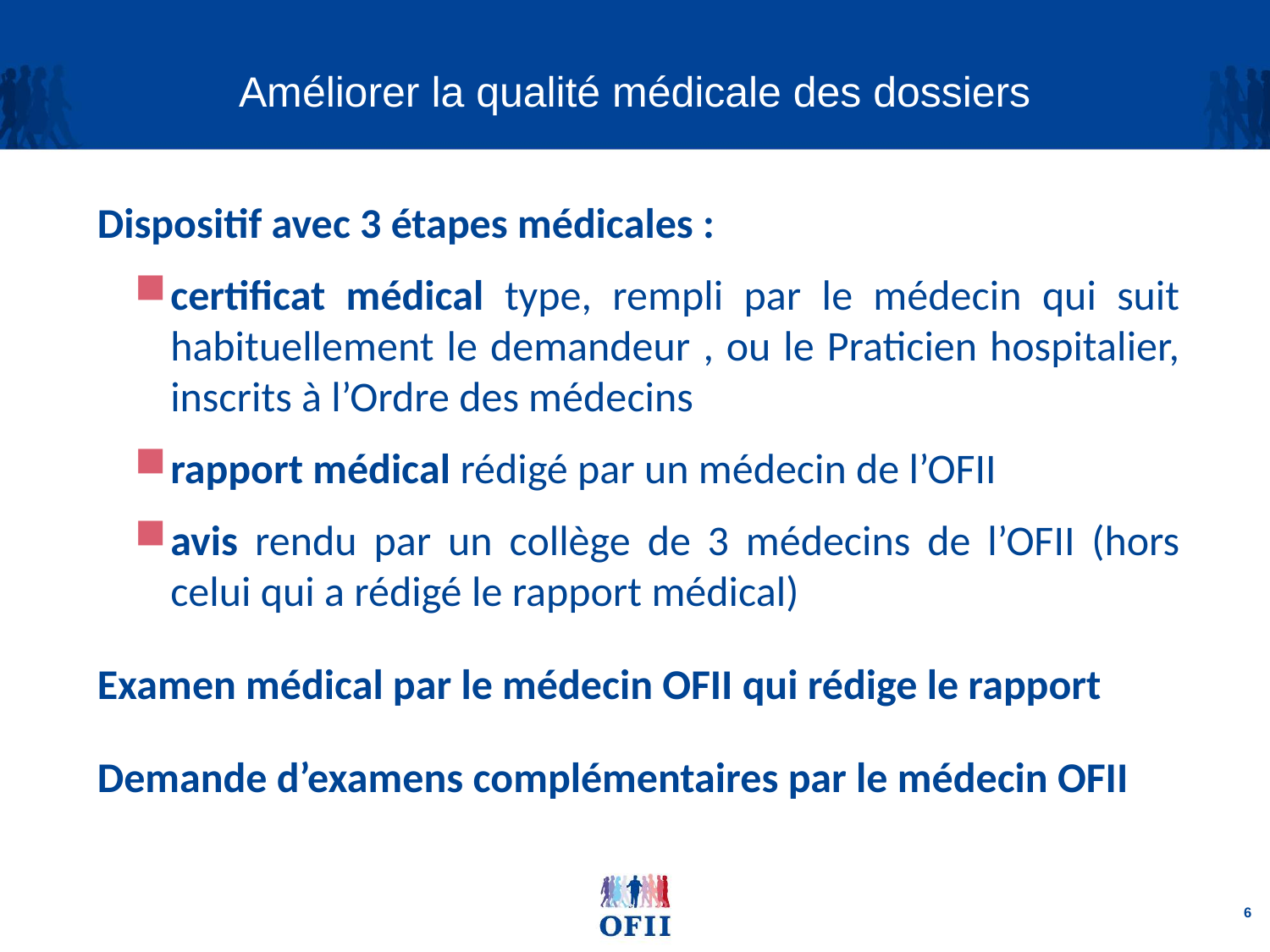

# Améliorer la qualité médicale des dossiers
Dispositif avec 3 étapes médicales :
certificat médical type, rempli par le médecin qui suit habituellement le demandeur , ou le Praticien hospitalier, inscrits à l’Ordre des médecins
rapport médical rédigé par un médecin de l’OFII
avis rendu par un collège de 3 médecins de l’OFII (hors celui qui a rédigé le rapport médical)
Examen médical par le médecin OFII qui rédige le rapport
Demande d’examens complémentaires par le médecin OFII